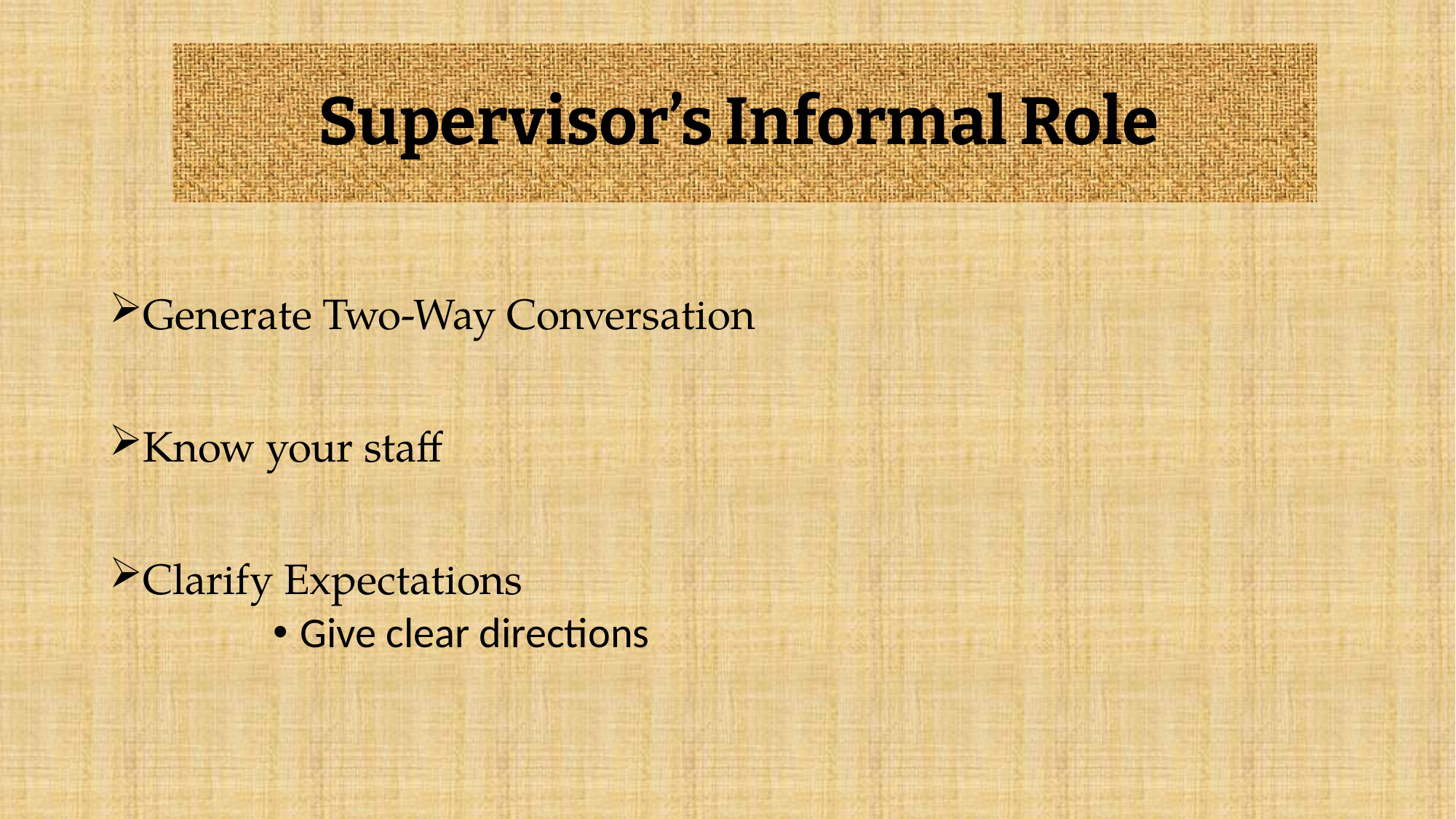

# Supervisor’s Informal Role
Generate Two-Way Conversation

Know your staff

Clarify Expectations
Give clear directions